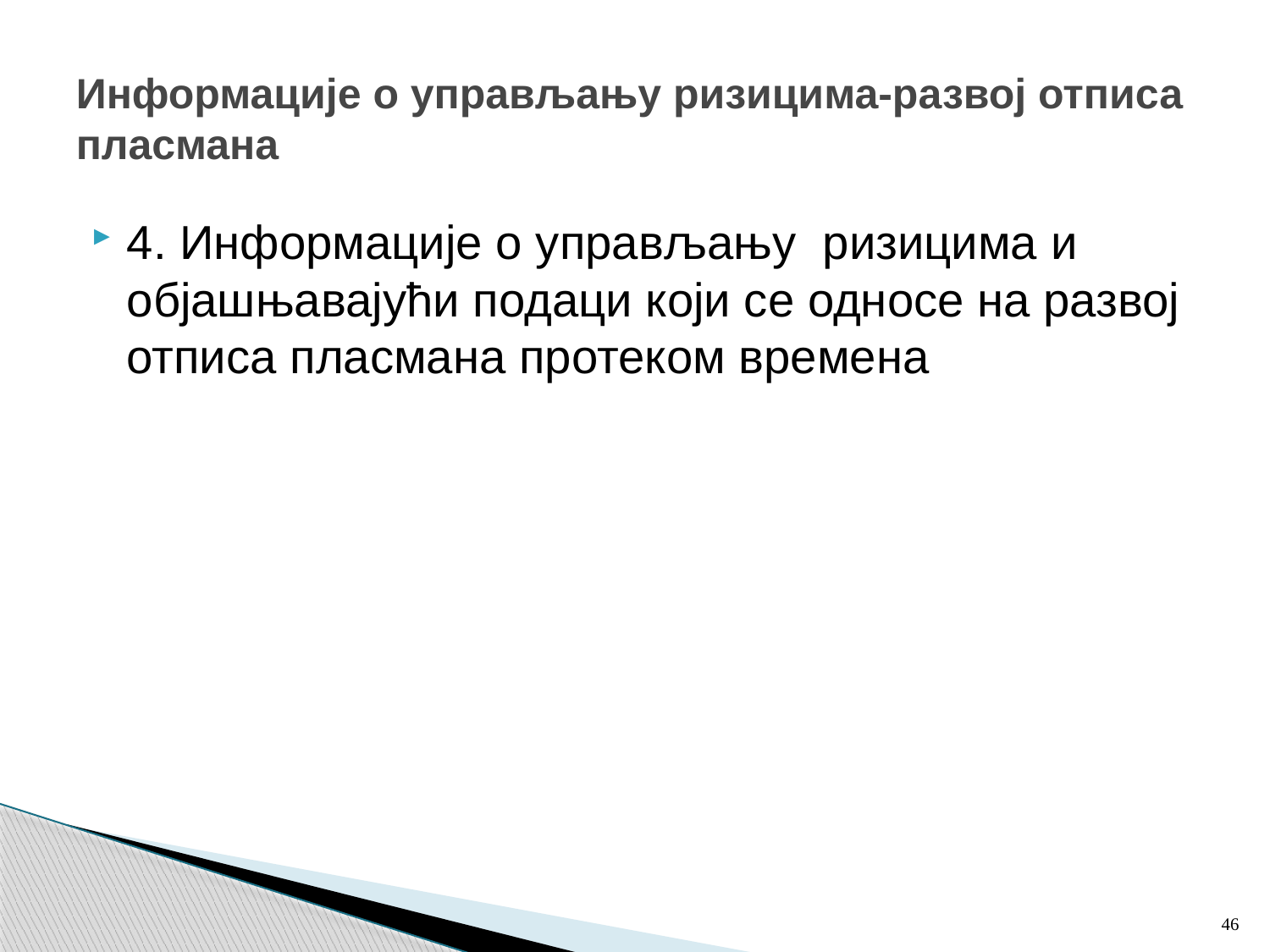

# Информације о управљању ризицима-развој отписа пласмана
4. Информације о управљању  ризицима и објашњавајући подаци који се односе на развој отписа пласмана протеком времена
46